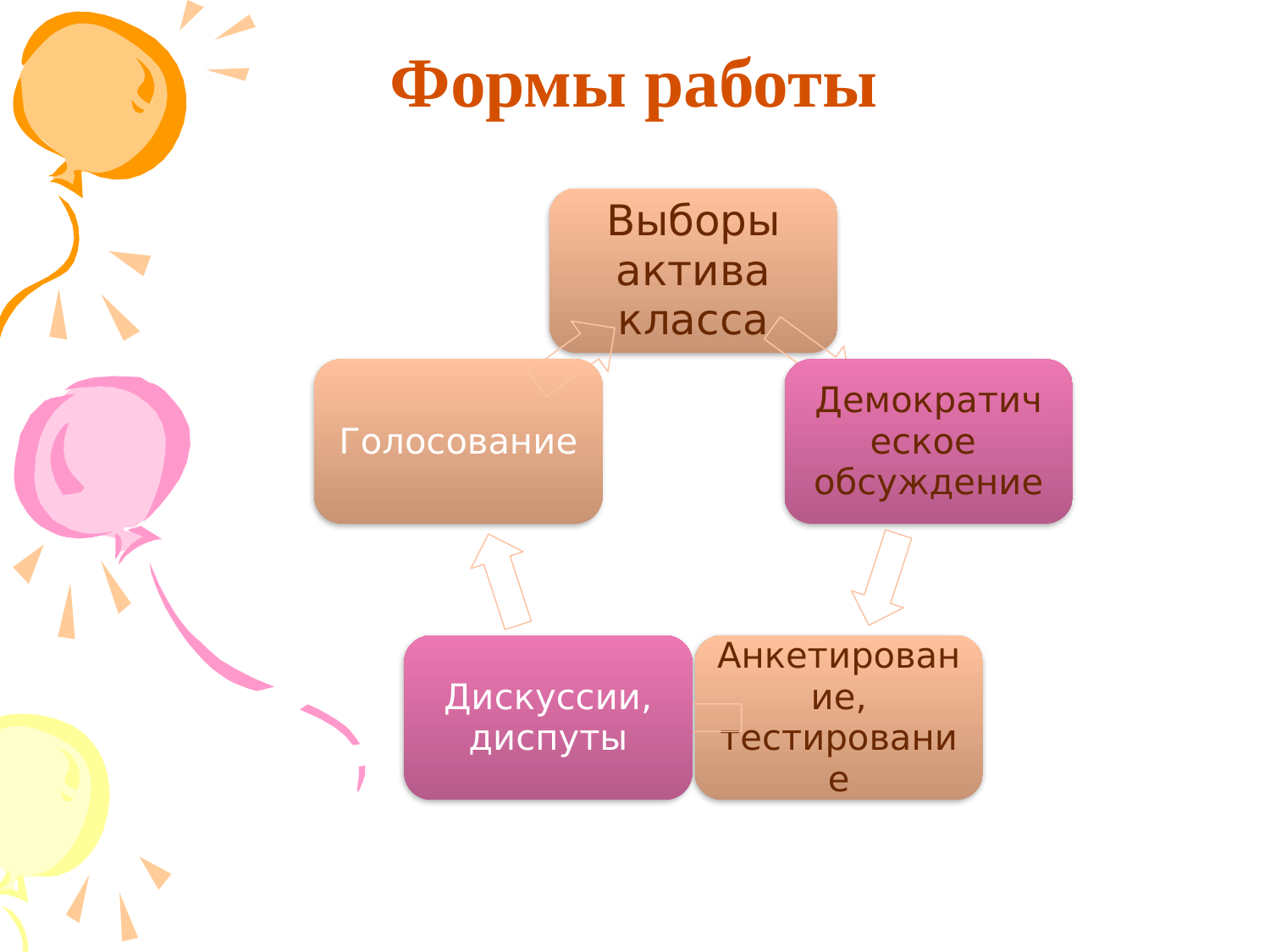

# Формы работы
Выборы актива класса
Демократическое
обсуждение
Анкетирование,
тестирование
Дискуссии,
диспуты
Голосование